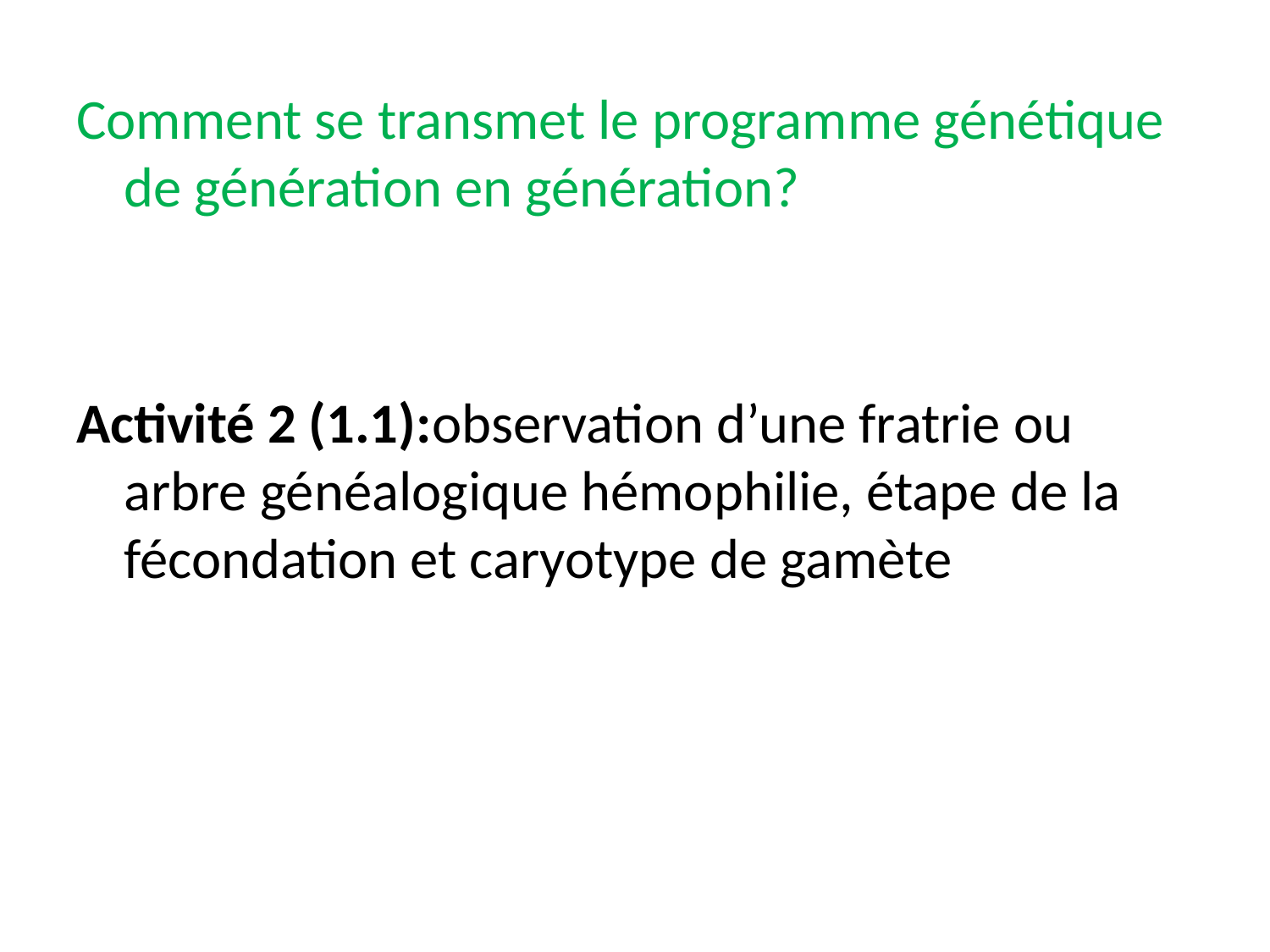

Comment se transmet le programme génétique de génération en génération?

Activité 2 (1.1):observation d’une fratrie ou arbre généalogique hémophilie, étape de la fécondation et caryotype de gamète